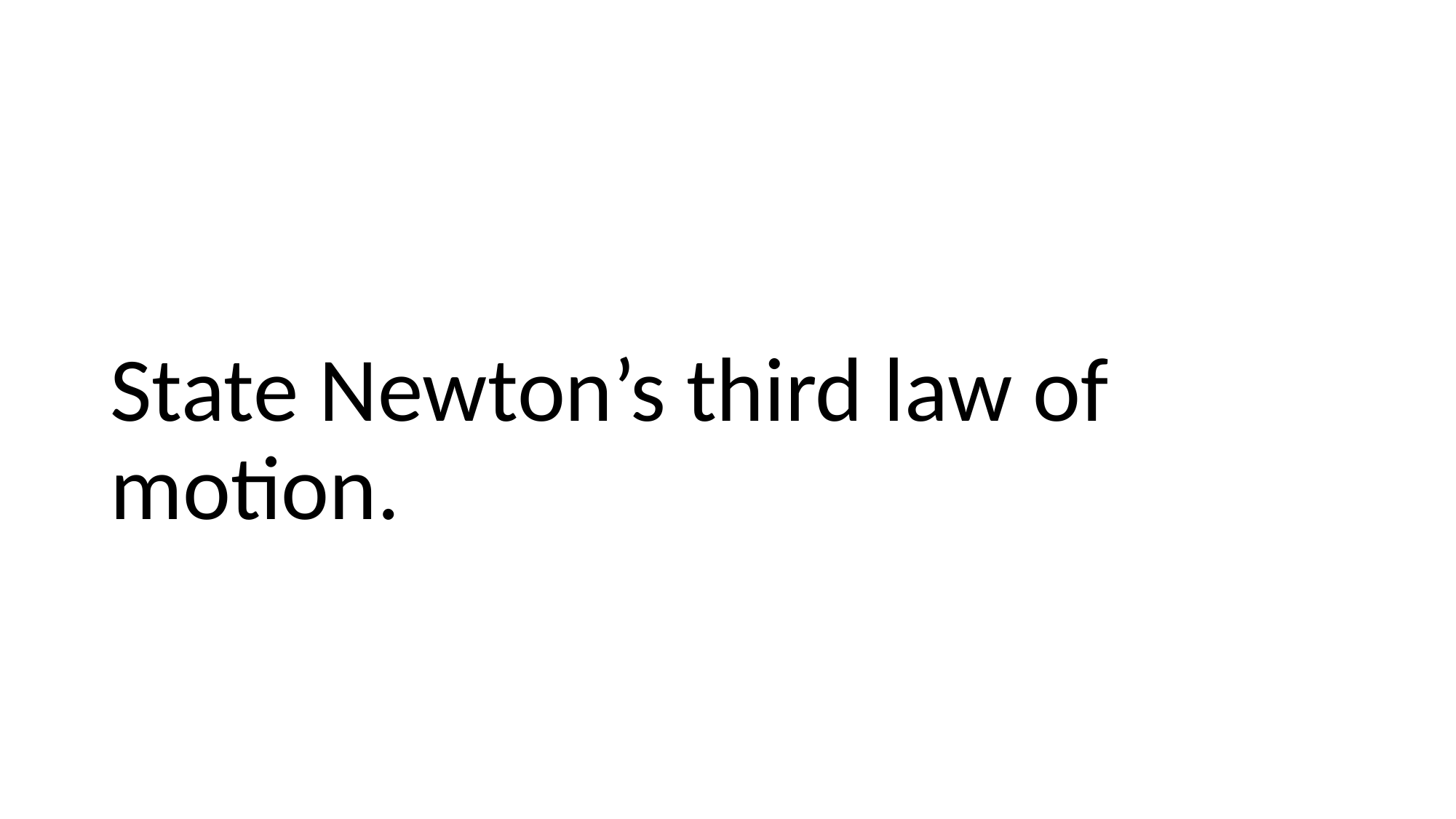

# State Newton’s third law of motion.